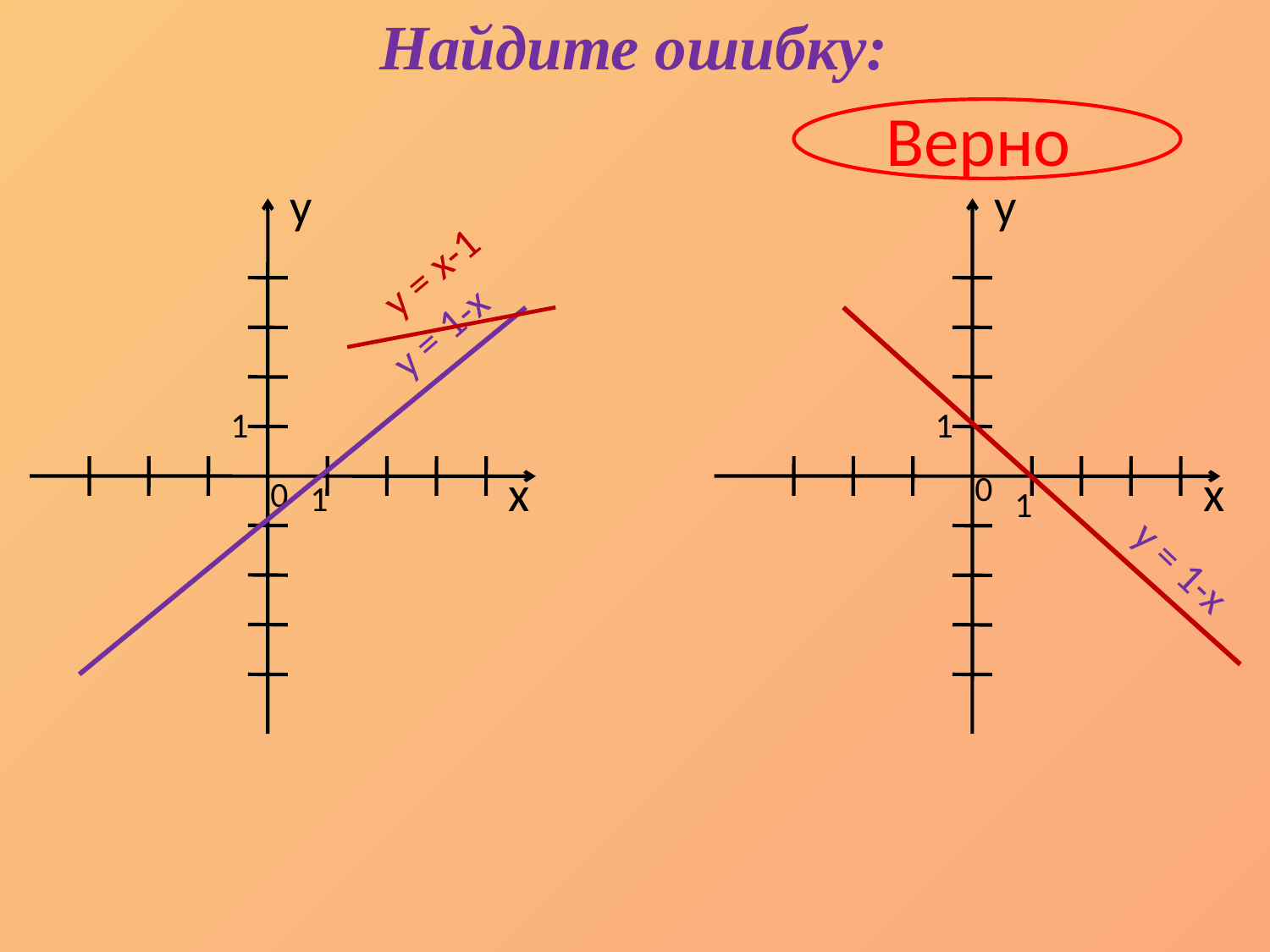

Найдите ошибку:
Верно

y
y
y = x-1
y = 1-x
1
1
х
х
0
0
1
1
y = 1-x